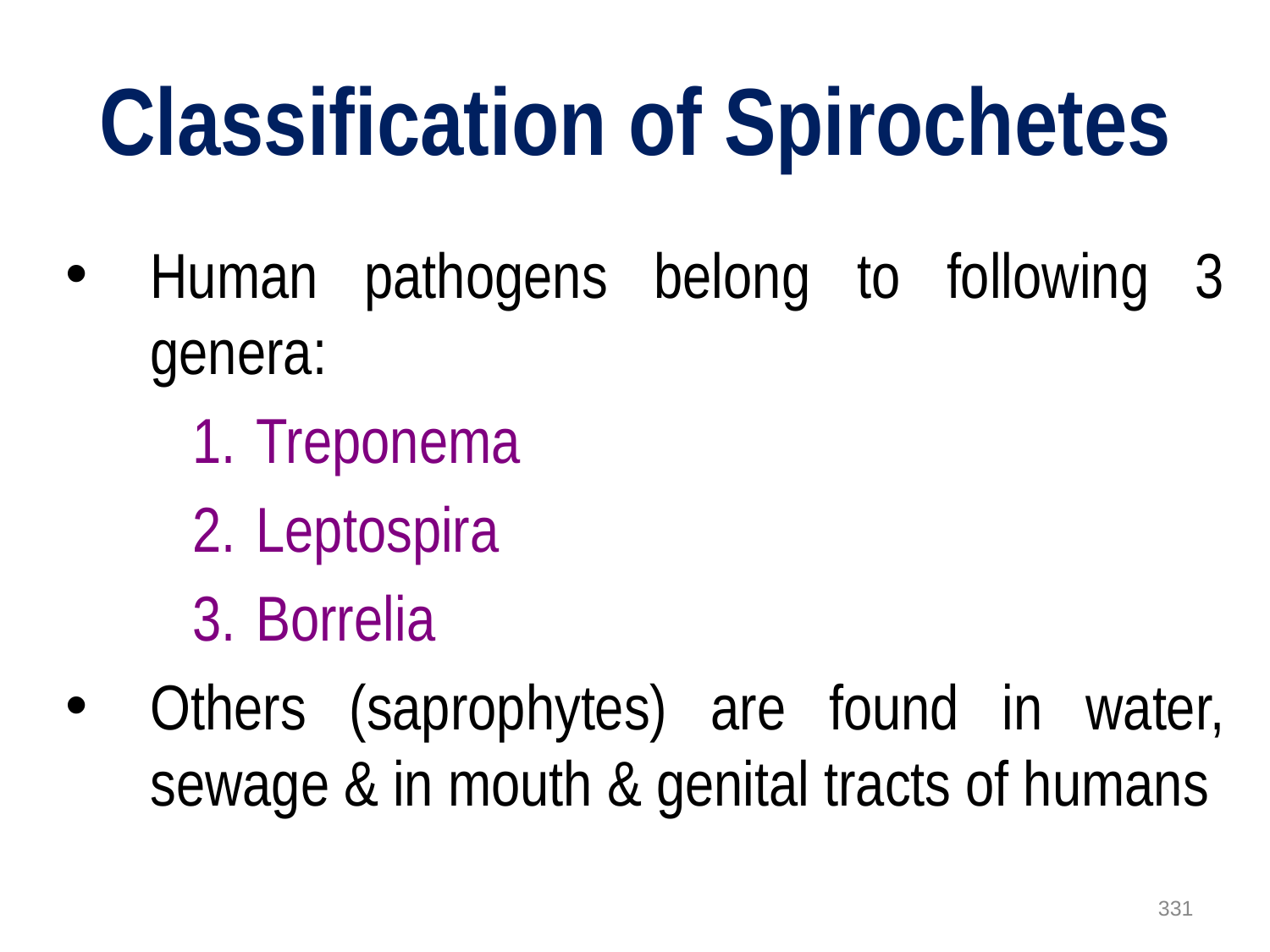

# Classification of Spirochetes
Human pathogens belong to following 3 genera:
Treponema
Leptospira
Borrelia
Others (saprophytes) are found in water, sewage & in mouth & genital tracts of humans

331